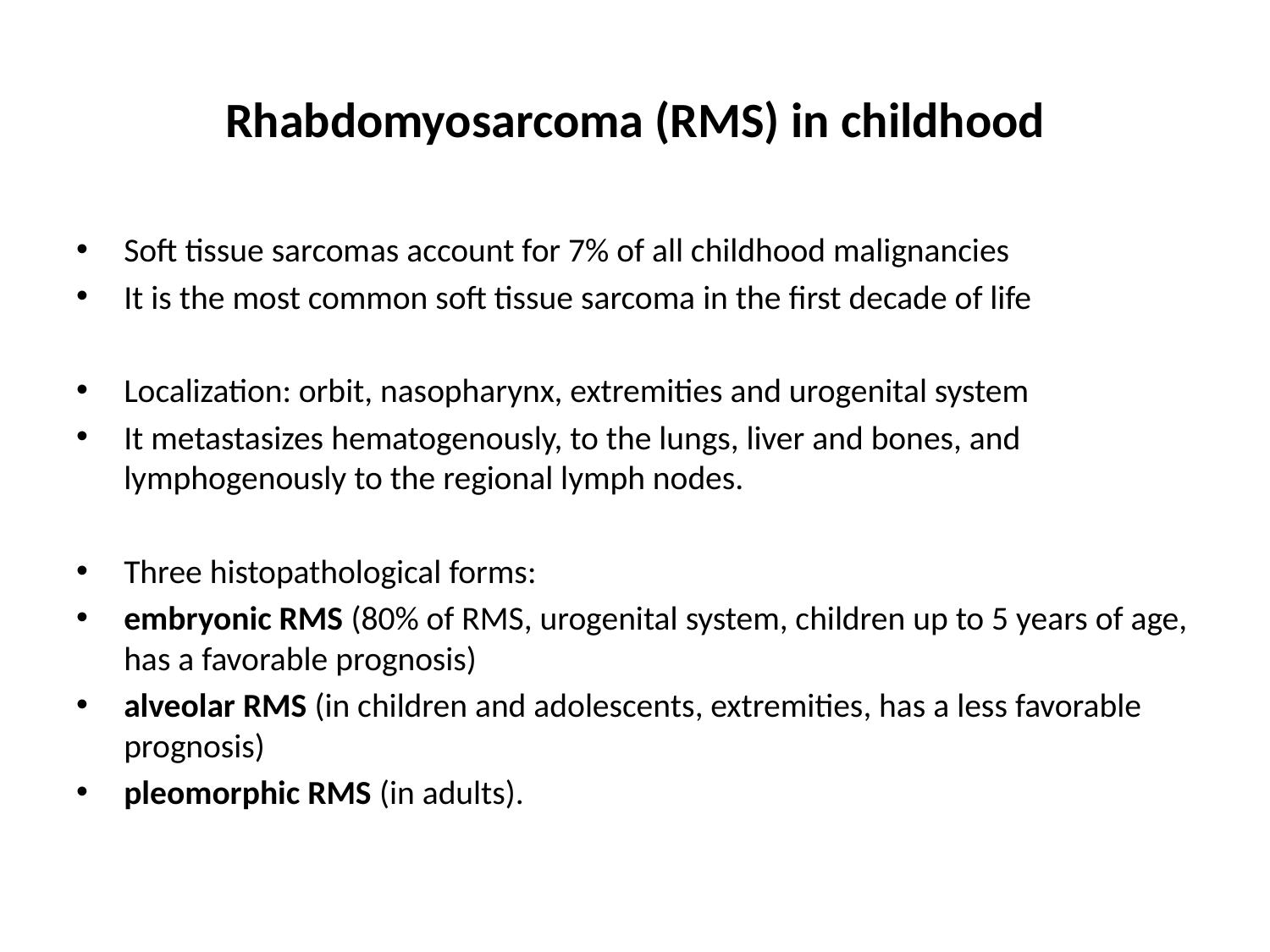

# Rhabdomyosarcoma (RMS) in childhood
Soft tissue sarcomas account for 7% of all childhood malignancies
It is the most common soft tissue sarcoma in the first decade of life

Localization: orbit, nasopharynx, extremities and urogenital system
It metastasizes hematogenously, to the lungs, liver and bones, and lymphogenously to the regional lymph nodes.

Three histopathological forms:
embryonic RMS (80% of RMS, urogenital system, children up to 5 years of age, has a favorable prognosis)
alveolar RMS (in children and adolescents, extremities, has a less favorable prognosis)
pleomorphic RMS (in adults).